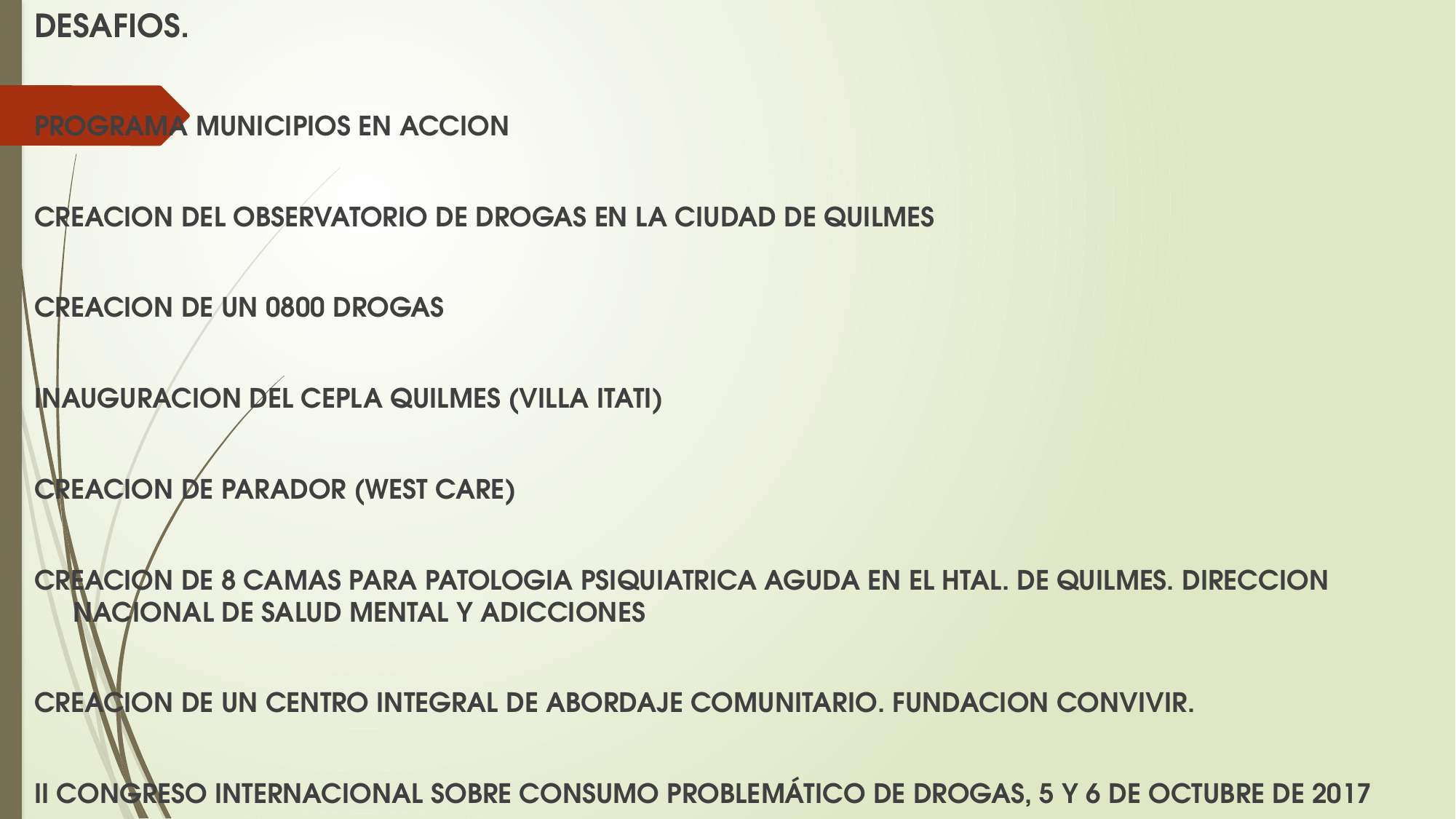

DESAFIOS.

PROGRAMA MUNICIPIOS EN ACCION

CREACION DEL OBSERVATORIO DE DROGAS EN LA CIUDAD DE QUILMES

CREACION DE UN 0800 DROGAS

INAUGURACION DEL CEPLA QUILMES (VILLA ITATI)

CREACION DE PARADOR (WEST CARE)

CREACION DE 8 CAMAS PARA PATOLOGIA PSIQUIATRICA AGUDA EN EL HTAL. DE QUILMES. DIRECCION NACIONAL DE SALUD MENTAL Y ADICCIONES

CREACION DE UN CENTRO INTEGRAL DE ABORDAJE COMUNITARIO. FUNDACION CONVIVIR.

II CONGRESO INTERNACIONAL SOBRE CONSUMO PROBLEMÁTICO DE DROGAS, 5 Y 6 DE OCTUBRE DE 2017